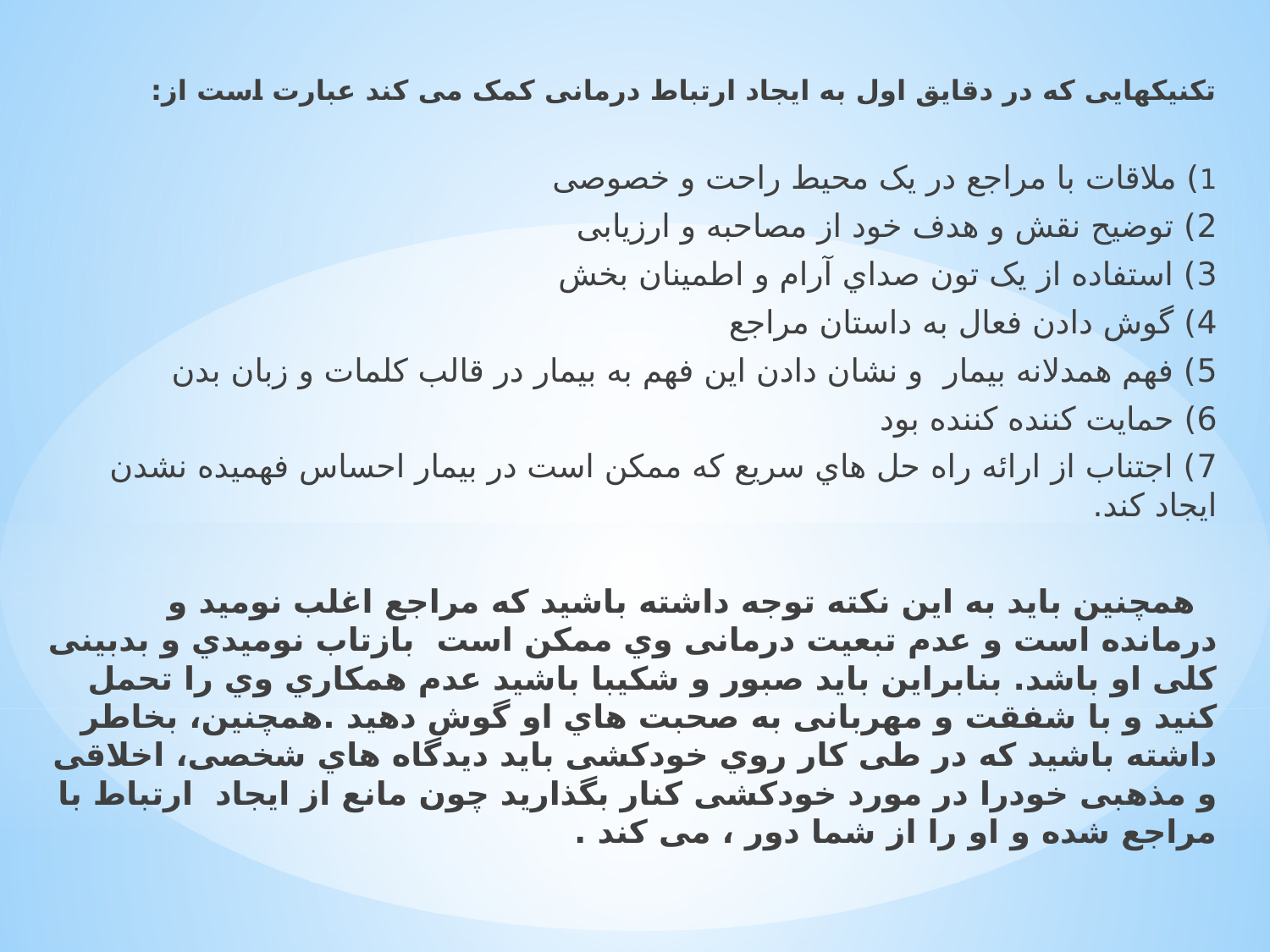

ﺗﮑﻨﯿﮑﻬﺎﯾﯽ ﮐﻪ در دﻗﺎﯾﻖ اول ﺑﻪ اﯾﺠﺎد ارﺗﺒﺎط درﻣﺎﻧﯽ ﮐﻤﮏ ﻣﯽ ﮐﻨﺪ ﻋﺒﺎرت اﺳﺖ از:

1) ﻣﻼﻗﺎت ﺑﺎ ﻣﺮاﺟﻊ در ﯾﮏ ﻣﺤﯿﻂ راﺣﺖ و ﺧﺼﻮﺻﯽ
2) ﺗﻮﺿﯿﺢ ﻧﻘﺶ و ﻫﺪف ﺧﻮد از ﻣﺼﺎﺣﺒﻪ و ارزﯾﺎﺑﯽ
3) اﺳﺘﻔﺎده از ﯾﮏ ﺗﻮن ﺻﺪاي آرام و اﻃﻤﯿﻨﺎن ﺑﺨﺶ
4) ﮔﻮش دادن ﻓﻌﺎل ﺑﻪ داﺳﺘﺎن ﻣﺮاﺟﻊ
5) ﻓﻬﻢ ﻫﻤﺪﻻﻧﻪ ﺑﯿﻤﺎر  و ﻧﺸﺎن دادن اﯾﻦ ﻓﻬﻢ ﺑﻪ ﺑﯿﻤﺎر در ﻗﺎﻟﺐ ﮐﻠﻤﺎت و زﺑﺎن ﺑﺪن
6) ﺣﻤﺎﯾﺖ ﮐﻨﻨﺪه ﮐﻨﻨﺪه ﺑﻮد
7) اﺟﺘﻨﺎب از اراﺋﻪ راه ﺣﻞ ﻫﺎي ﺳﺮﯾﻊ ﮐﻪ ﻣﻤﮑﻦ اﺳﺖ در ﺑﯿﻤﺎر اﺣﺴﺎس ﻓﻬﻤﯿﺪه ﻧﺸﺪن اﯾﺠﺎد ﮐﻨﺪ.

  ﻫﻤﭽﻨﯿﻦ ﺑﺎﯾﺪ ﺑﻪ اﯾﻦ ﻧﮑﺘﻪ ﺗﻮﺟﻪ داﺷﺘﻪ ﺑﺎﺷﯿﺪ ﮐﻪ ﻣﺮاﺟﻊ اﻏﻠﺐ ﻧﻮﻣﯿﺪ و درﻣﺎﻧﺪه اﺳﺖ و ﻋﺪم ﺗﺒﻌﯿﺖ درﻣﺎﻧﯽ وي ﻣﻤﮑﻦ اﺳﺖ  ﺑﺎزﺗﺎب ﻧﻮﻣﯿﺪي و ﺑﺪﺑﯿﻨﯽ ﮐﻠﯽ او ﺑﺎﺷﺪ. ﺑﻨﺎﺑﺮاﯾﻦ ﺑﺎﯾﺪ ﺻﺒﻮر و ﺷﮑﯿﺒﺎ ﺑﺎﺷﯿﺪ ﻋﺪم ﻫﻤﮑﺎري وي را ﺗﺤﻤﻞ ﮐﻨﯿﺪ و ﺑﺎ ﺷﻔﻘﺖ و ﻣﻬﺮﺑﺎﻧﯽ ﺑﻪ ﺻﺤﺒﺖ ﻫﺎي او ﮔﻮش دﻫﯿﺪ .ﻫﻤﭽﻨﯿﻦ، ﺑﺨﺎﻃﺮ داﺷﺘﻪ ﺑﺎﺷﯿﺪ ﮐﻪ در ﻃﯽ ﮐﺎر روي ﺧﻮدﮐﺸﯽ ﺑﺎﯾﺪ دﯾﺪﮔﺎه ﻫﺎي ﺷﺨﺼﯽ، اﺧﻼﻗﯽ و ﻣﺬﻫﺒﯽ ﺧﻮدرا در ﻣﻮرد ﺧﻮدﮐﺸﯽ ﮐﻨﺎر ﺑﮕﺬارﯾﺪ ﭼﻮن ﻣﺎﻧﻊ از اﯾﺠﺎد  ارﺗﺒﺎط ﺑﺎ ﻣﺮاﺟﻊ ﺷﺪه و او را از ﺷﻤﺎ دور ، ﻣﯽ ﮐﻨﺪ .